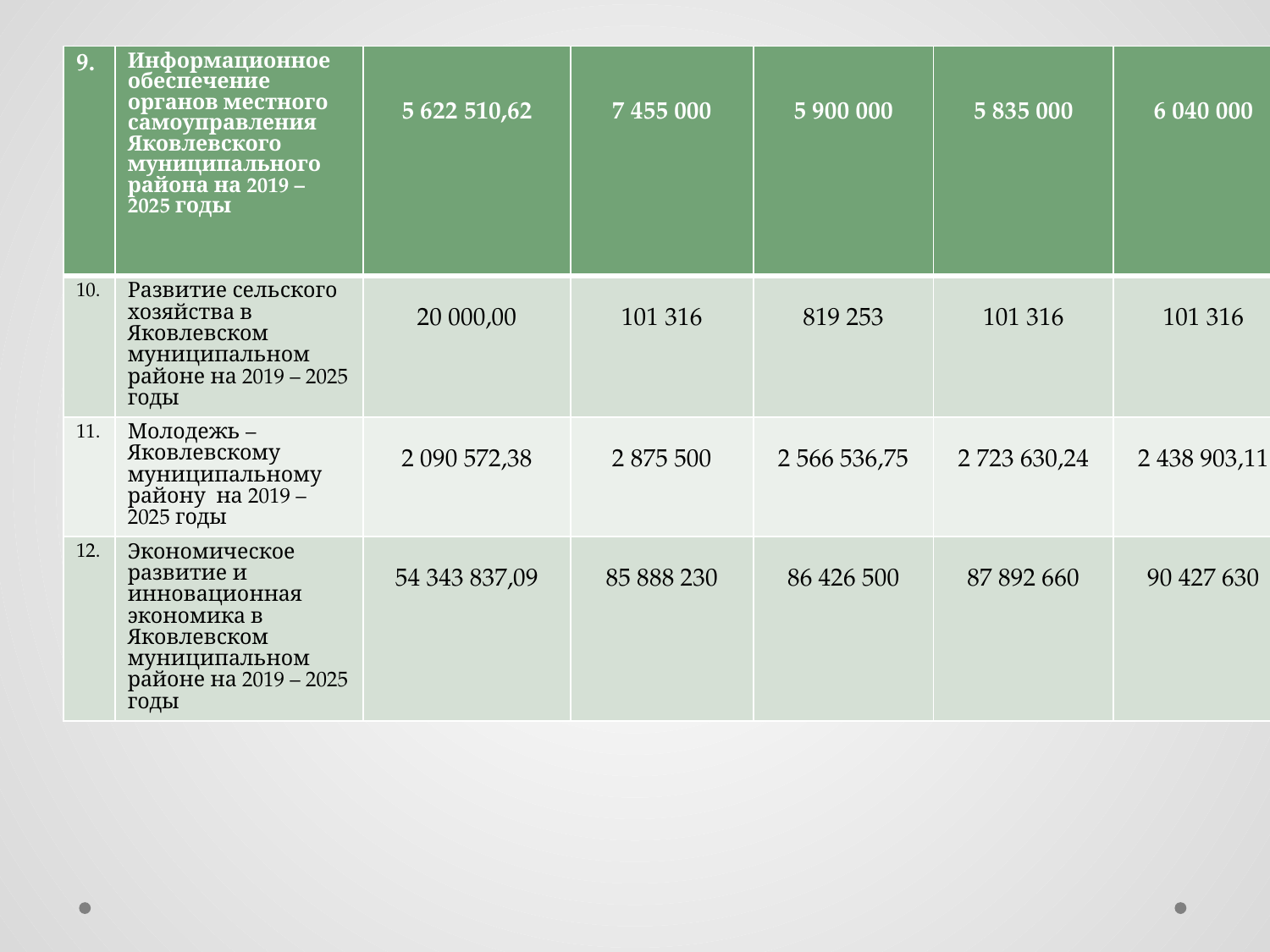

| 9. | Информационное обеспечение органов местного самоуправления Яковлевского муниципального района на 2019 – 2025 годы | 5 622 510,62 | 7 455 000 | 5 900 000 | 5 835 000 | 6 040 000 |
| --- | --- | --- | --- | --- | --- | --- |
| 10. | Развитие сельского хозяйства в Яковлевском муниципальном районе на 2019 – 2025 годы | 20 000,00 | 101 316 | 819 253 | 101 316 | 101 316 |
| 11. | Молодежь – Яковлевскому муниципальному району на 2019 – 2025 годы | 2 090 572,38 | 2 875 500 | 2 566 536,75 | 2 723 630,24 | 2 438 903,11 |
| 12. | Экономическое развитие и инновационная экономика в Яковлевском муниципальном районе на 2019 – 2025 годы | 54 343 837,09 | 85 888 230 | 86 426 500 | 87 892 660 | 90 427 630 |